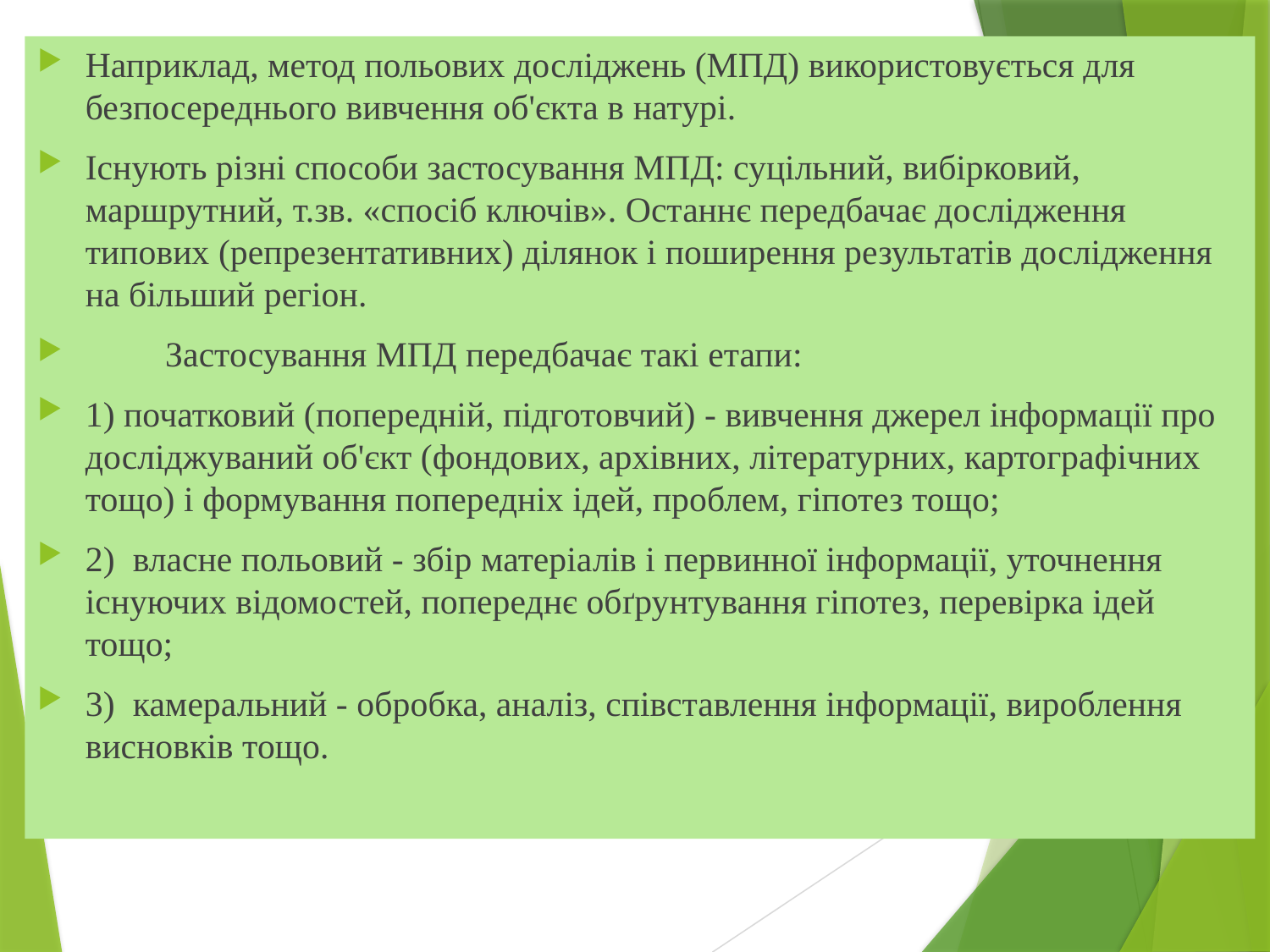

Наприклад, метод польових досліджень (МПД) використовується для безпосереднього вивчення об'єкта в натурі.
Існують різні способи застосування МПД: суцільний, вибірковий, маршрутний, т.зв. «спосіб ключів». Останнє передбачає дослідження типових (репрезентативних) ділянок і поширення результатів дослідження на більший регіон.
         Застосування МПД передбачає такі етапи:
1) початковий (попередній, підготовчий) - вивчення джерел інформації про досліджуваний об'єкт (фондових, архівних, літературних, картографічних тощо) і формування попередніх ідей, проблем, гіпотез тощо;
2)  власне польовий - збір матеріалів і первинної інформації, уточнення існуючих відомостей, попереднє обґрунтування гіпотез, перевірка ідей тощо;
3)  камеральний - обробка, аналіз, співставлення інформації, вироблення висновків тощо.